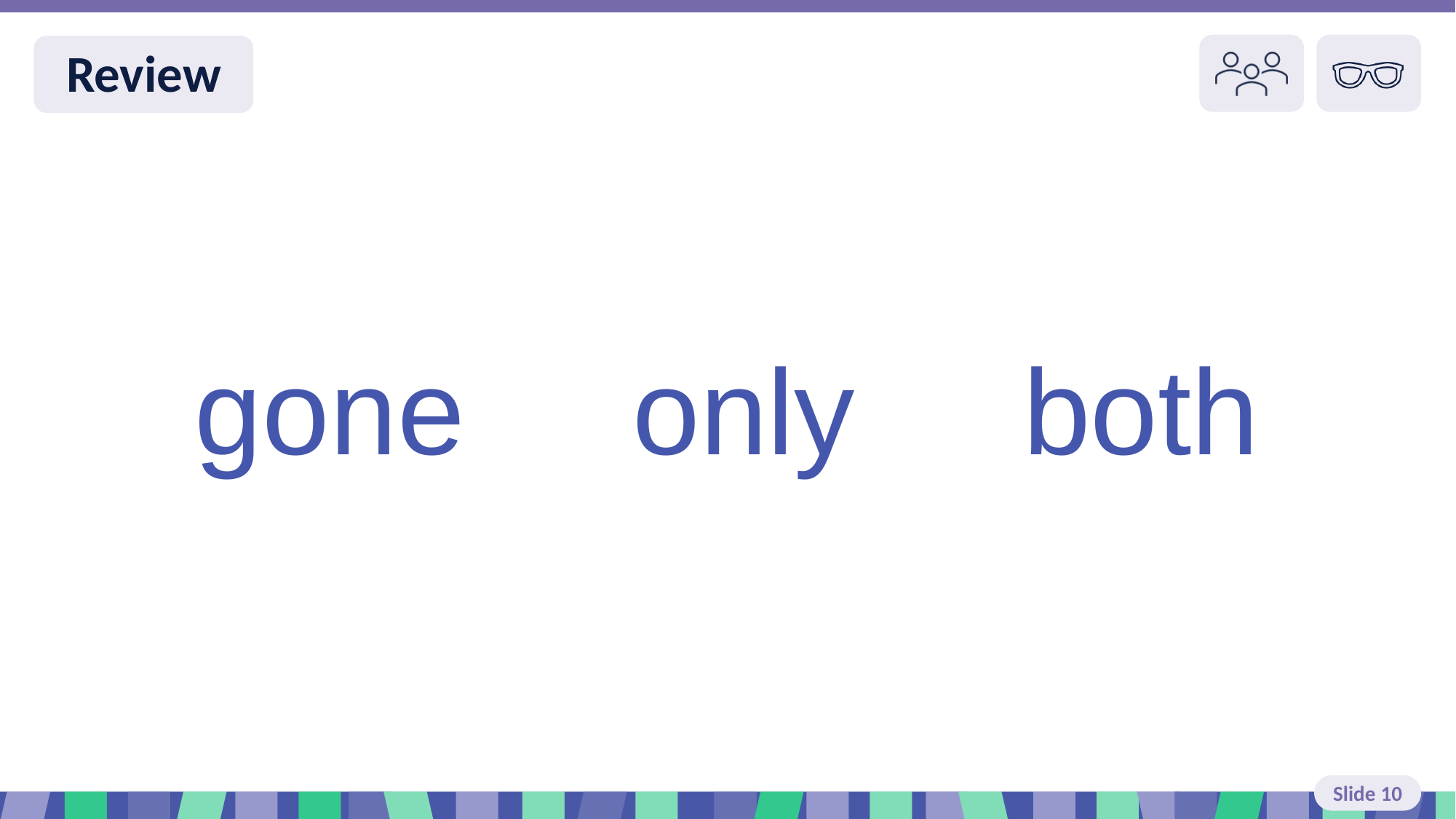

Slide 10 Review You do
gone     only     both